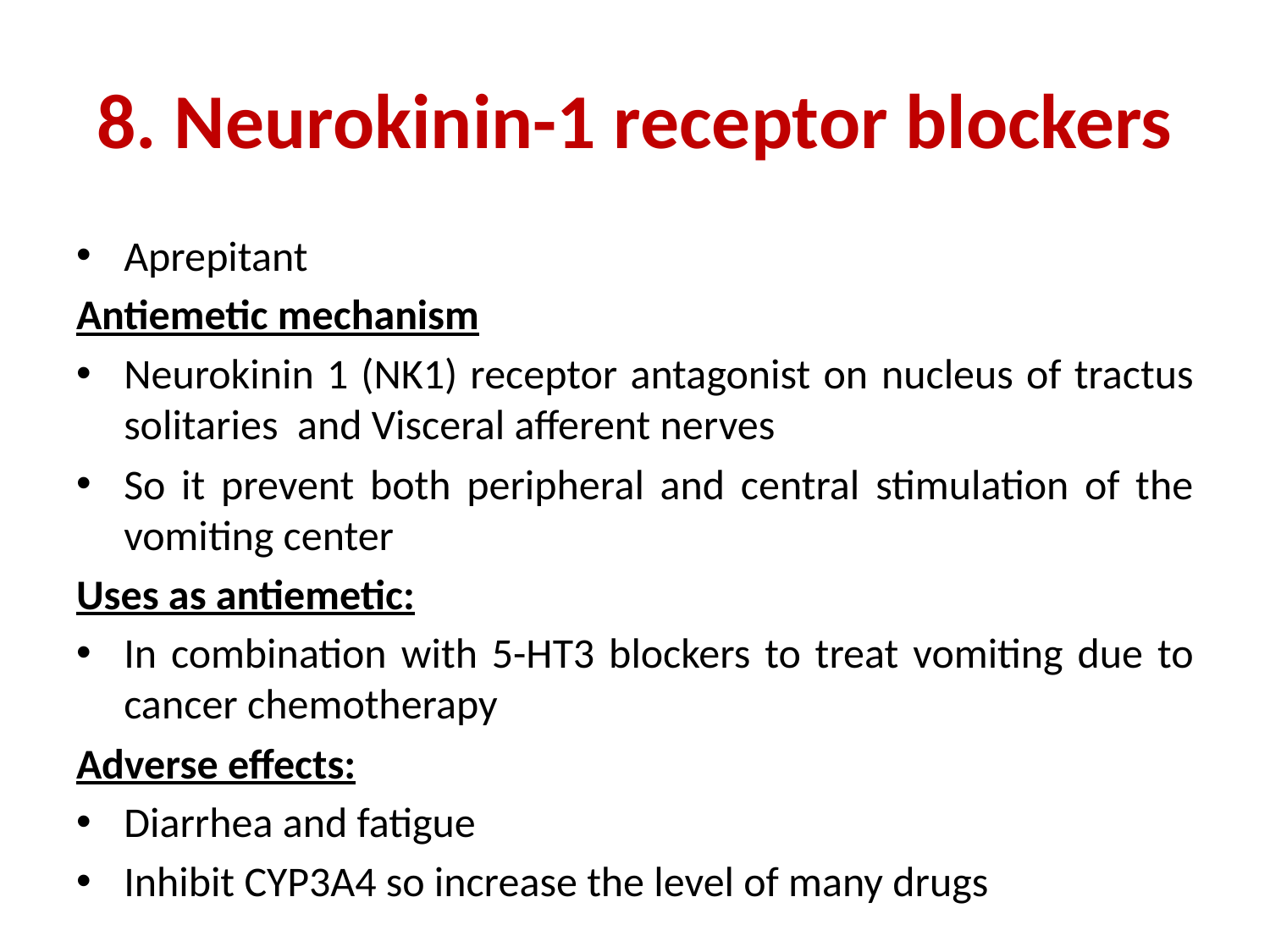

# 8. Neurokinin-1 receptor blockers
Aprepitant
Antiemetic mechanism
Neurokinin 1 (NK1) receptor antagonist on nucleus of tractus solitaries  and Visceral afferent nerves
So it prevent both peripheral and central stimulation of the vomiting center
Uses as antiemetic:
In combination with 5-HT3 blockers to treat vomiting due to cancer chemotherapy
Adverse effects:
Diarrhea and fatigue
Inhibit CYP3A4 so increase the level of many drugs